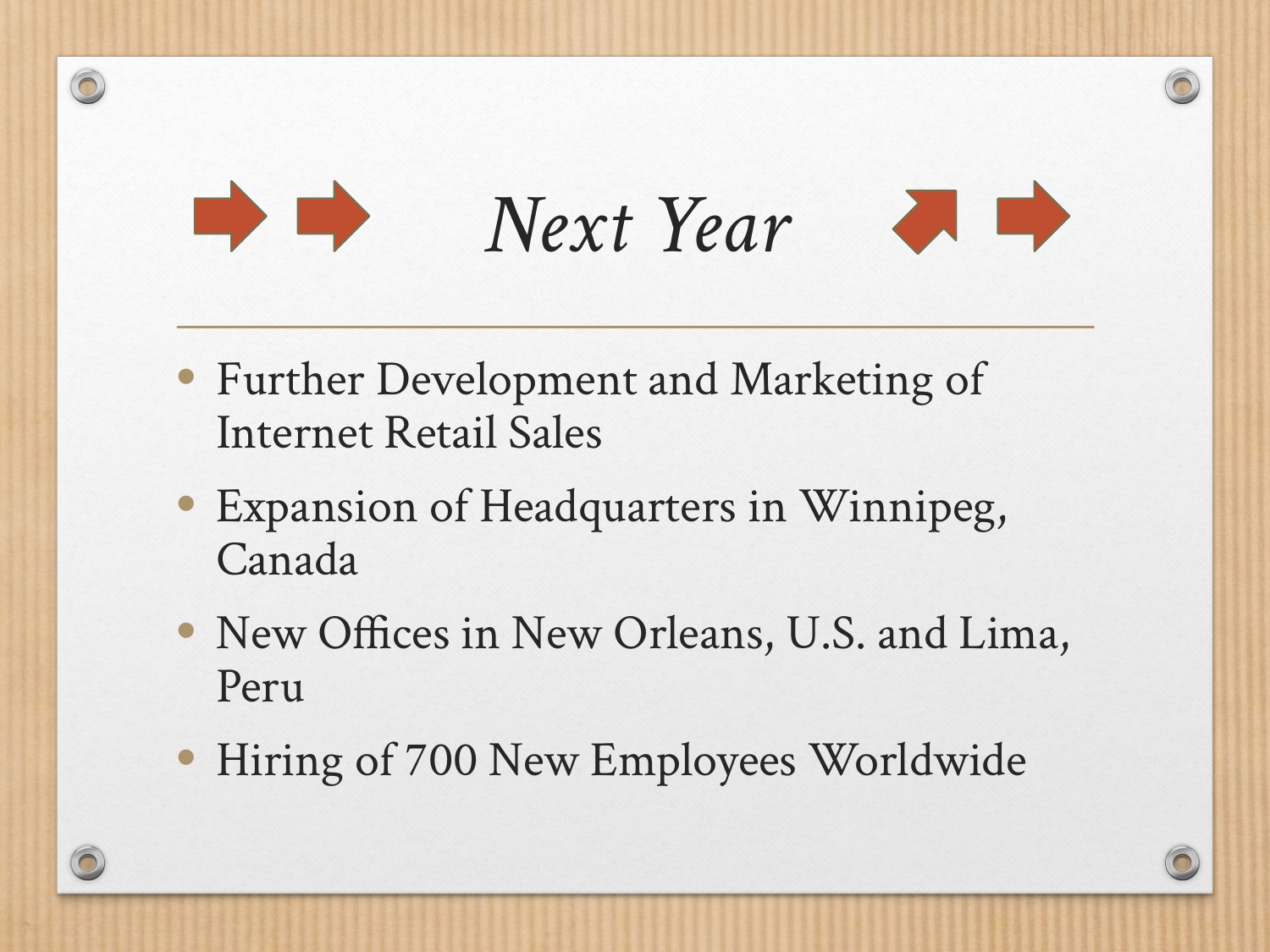

# Next Year

Further Development and Marketing of Internet Retail Sales
Expansion of Headquarters in Winnipeg, Canada
New Offices in New Orleans, U.S. and Lima, Peru
Hiring of 700 New Employees Worldwide